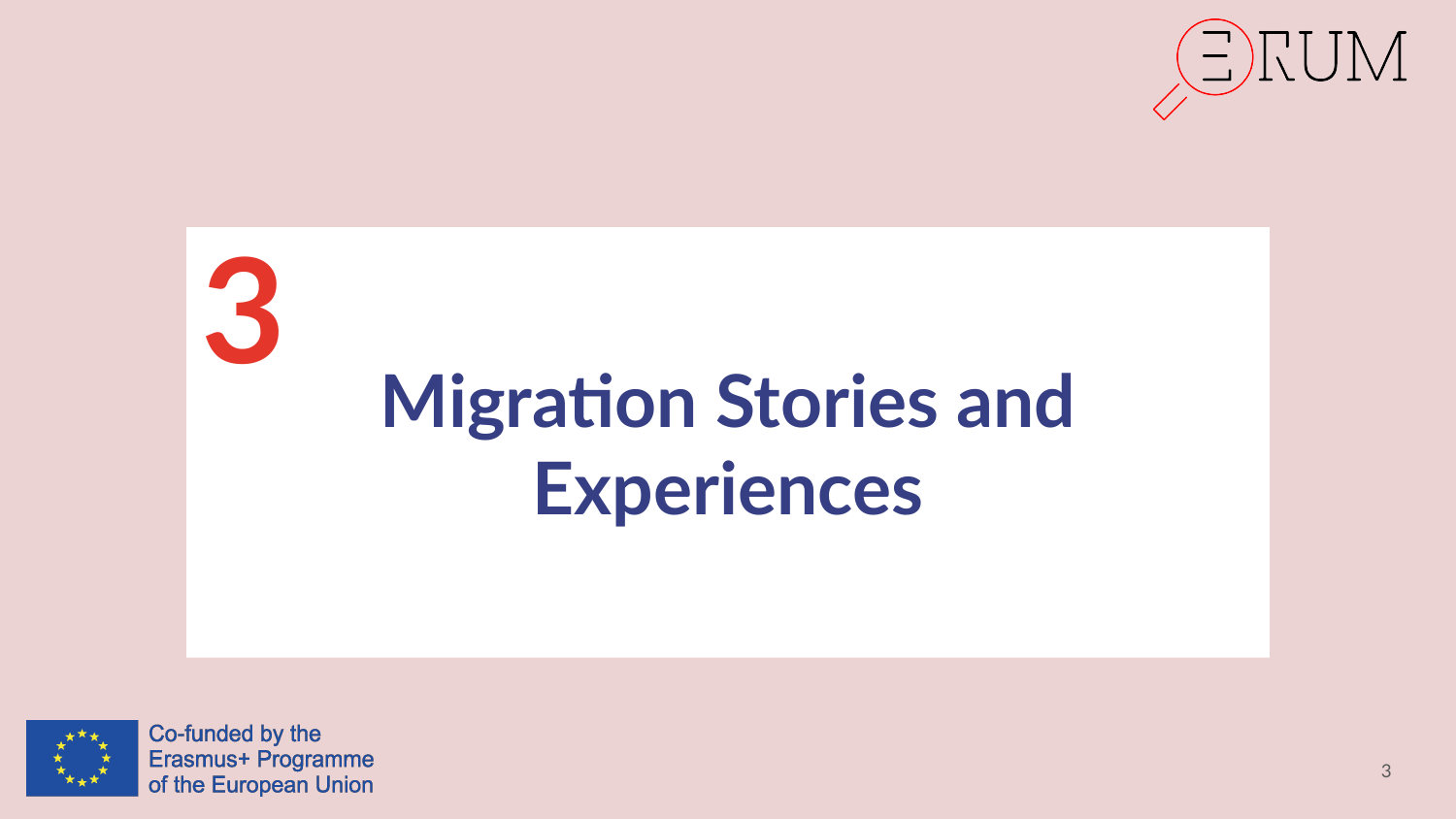

3
# Migration Stories and Experiences
3